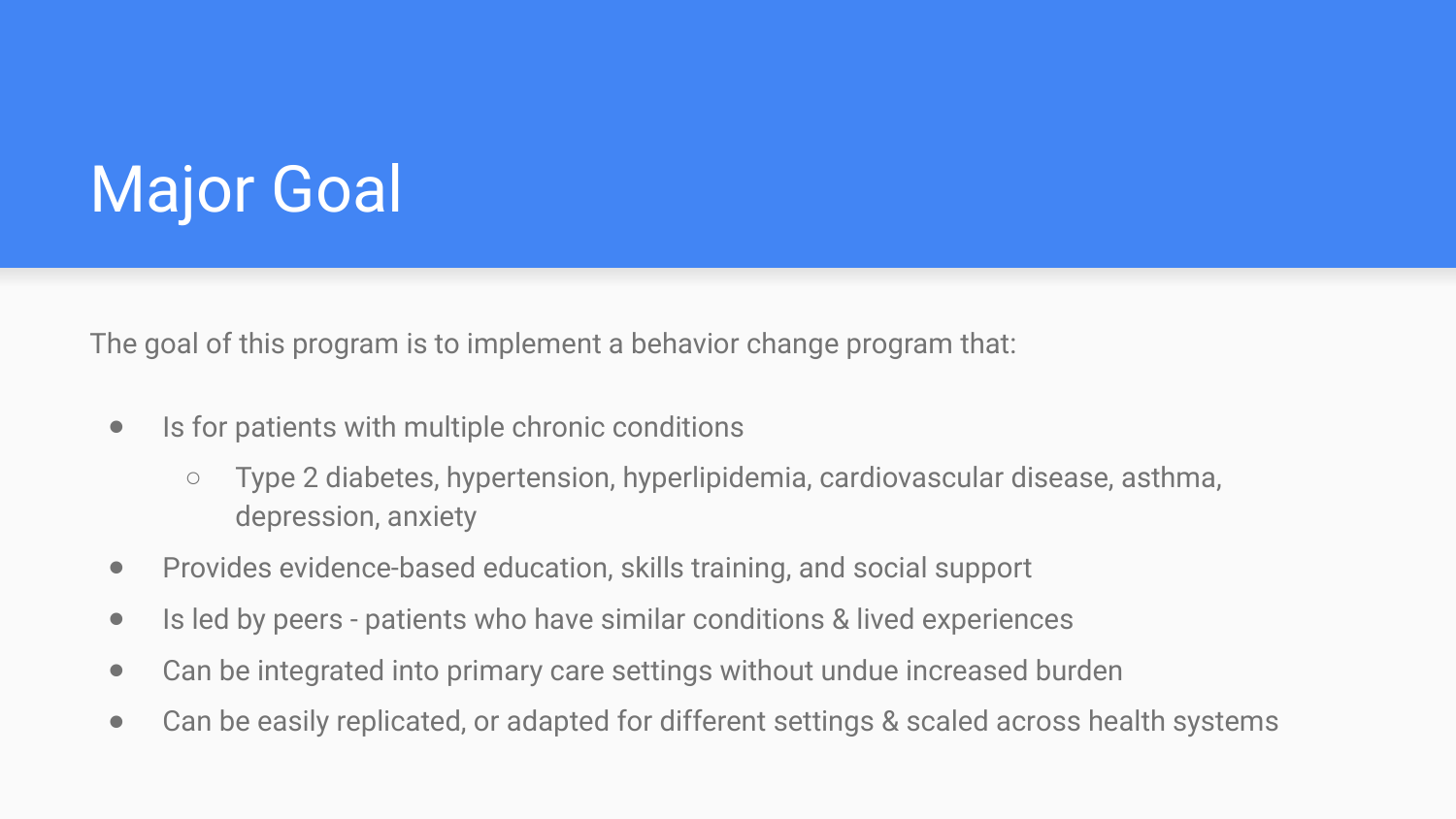

# Major Goal
The goal of this program is to implement a behavior change program that:
Is for patients with multiple chronic conditions
Type 2 diabetes, hypertension, hyperlipidemia, cardiovascular disease, asthma, depression, anxiety
Provides evidence-based education, skills training, and social support
Is led by peers - patients who have similar conditions & lived experiences
Can be integrated into primary care settings without undue increased burden
Can be easily replicated, or adapted for different settings & scaled across health systems